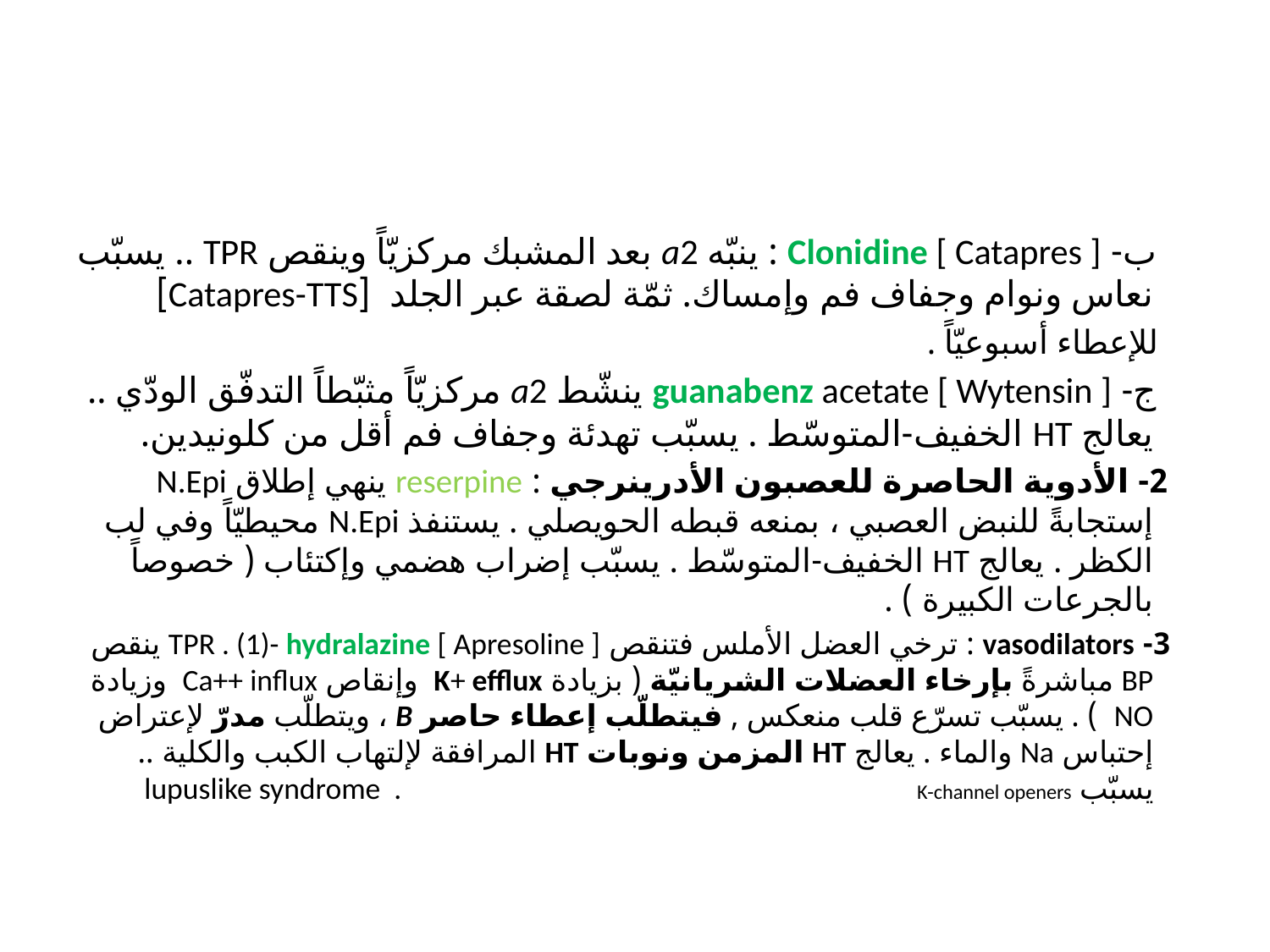

#
    ب- Clonidine [ Catapres ] : ينبّه a2 بعد المشبك مركزيّاً وينقص TPR .. يسبّب نعاس ونوام وجفاف فم وإمساك. ثمّة لصقة عبر الجلد  [Catapres-TTS]
    للإعطاء أسبوعيّاً .
    ج- guanabenz acetate [ Wytensin ] ينشّط a2 مركزيّاً مثبّطاً التدفّق الودّي .. يعالج HT الخفيف-المتوسّط . يسبّب تهدئة وجفاف فم أقل من كلونيدين.
   2- الأدوية الحاصرة للعصبون الأدرينرجي : reserpine ينهي إطلاق N.Epi إستجابةً للنبض العصبي ، بمنعه قبطه الحويصلي . يستنفذ N.Epi محيطيّاً وفي لب الكظر . يعالج HT الخفيف-المتوسّط . يسبّب إضراب هضمي وإكتئاب ( خصوصاً بالجرعات الكبيرة ) .
   3- vasodilators : ترخي العضل الأملس فتنقص TPR . (1)- hydralazine [ Apresoline ] ينقص BP مباشرةً بإرخاء العضلات الشريانيّة ( بزيادة K+ efflux  وإنقاص Ca++ influx  وزيادة NO  ) . يسبّب تسرّع قلب منعكس , فيتطلّب إعطاء حاصر B ، ويتطلّب مدرّ لإعتراض إحتباس Na والماء . يعالج HT المزمن ونوبات HT المرافقة لإلتهاب الكبب والكلية ..  يسبّب lupuslike syndrome  .                                                                            K-channel openers